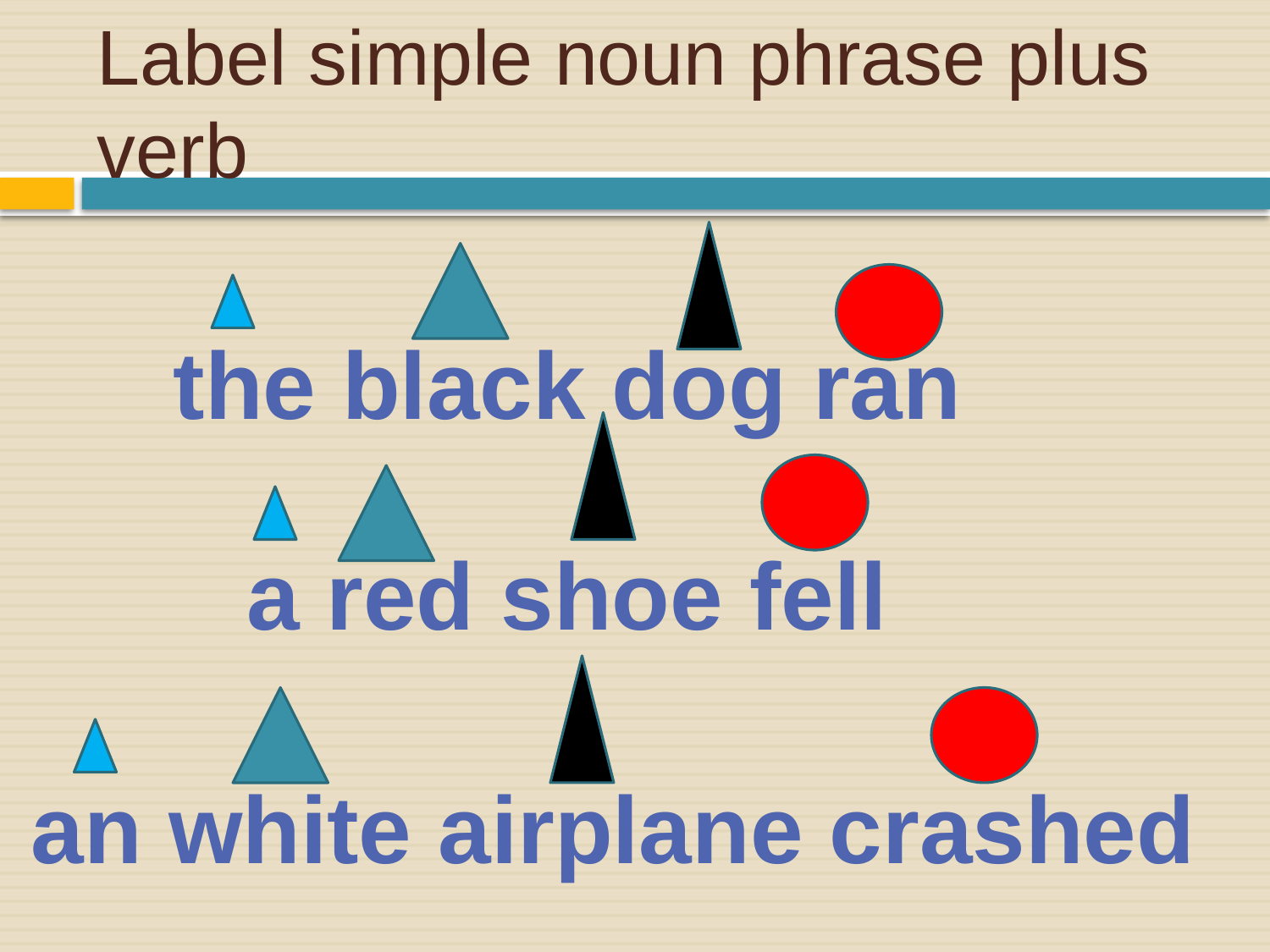

# Label simple noun phrase plus verb

the black dog ran

a red shoe fell

an white airplane crashed